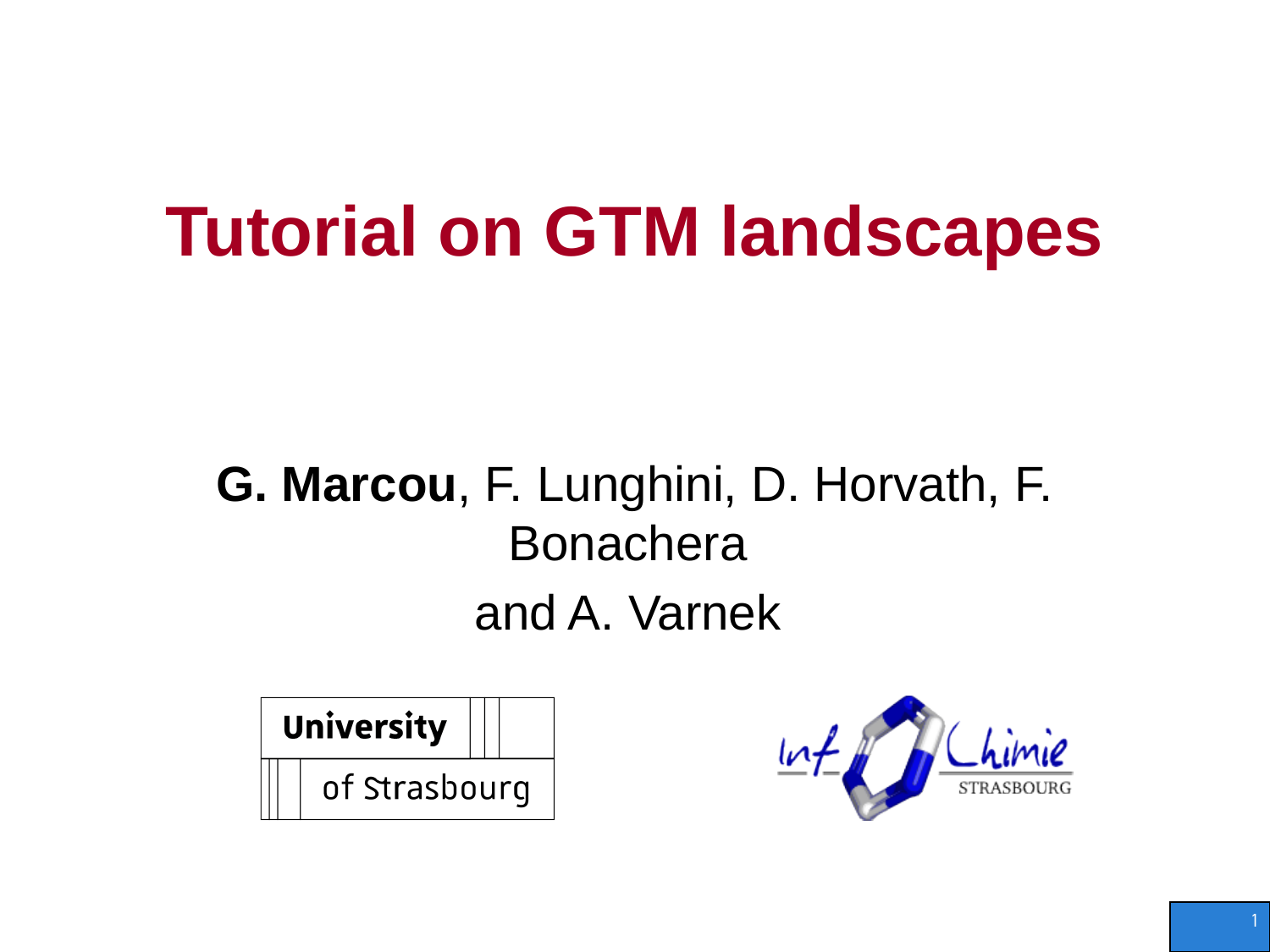

# Tutorial on GTM landscapes
G. Marcou, F. Lunghini, D. Horvath, F. Bonachera
and A. Varnek